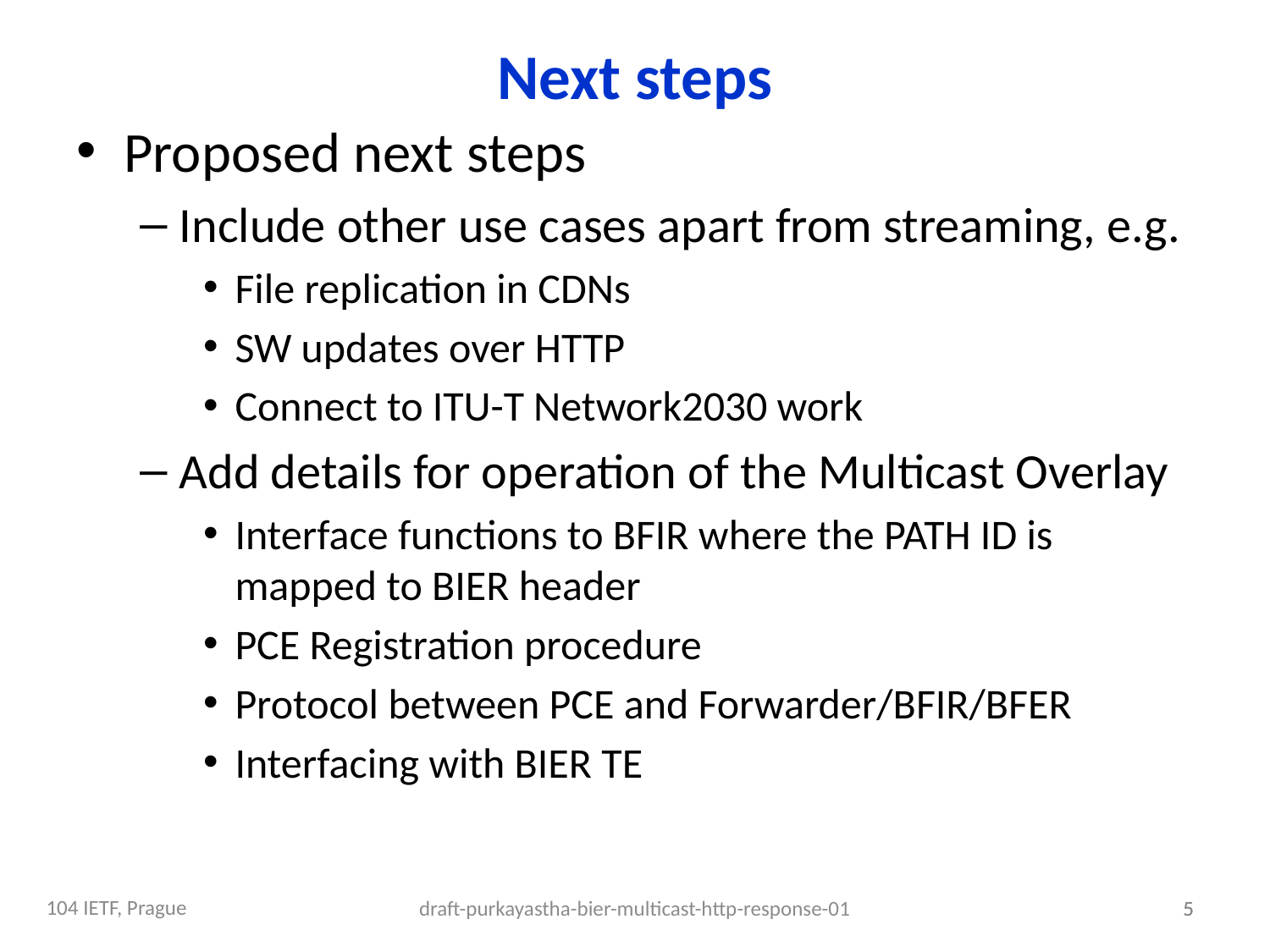

Next steps
Proposed next steps
Include other use cases apart from streaming, e.g.
File replication in CDNs
SW updates over HTTP
Connect to ITU-T Network2030 work
Add details for operation of the Multicast Overlay
Interface functions to BFIR where the PATH ID is mapped to BIER header
PCE Registration procedure
Protocol between PCE and Forwarder/BFIR/BFER
Interfacing with BIER TE

104 IETF, Prague
draft-purkayastha-bier-multicast-http-response-01
5
5